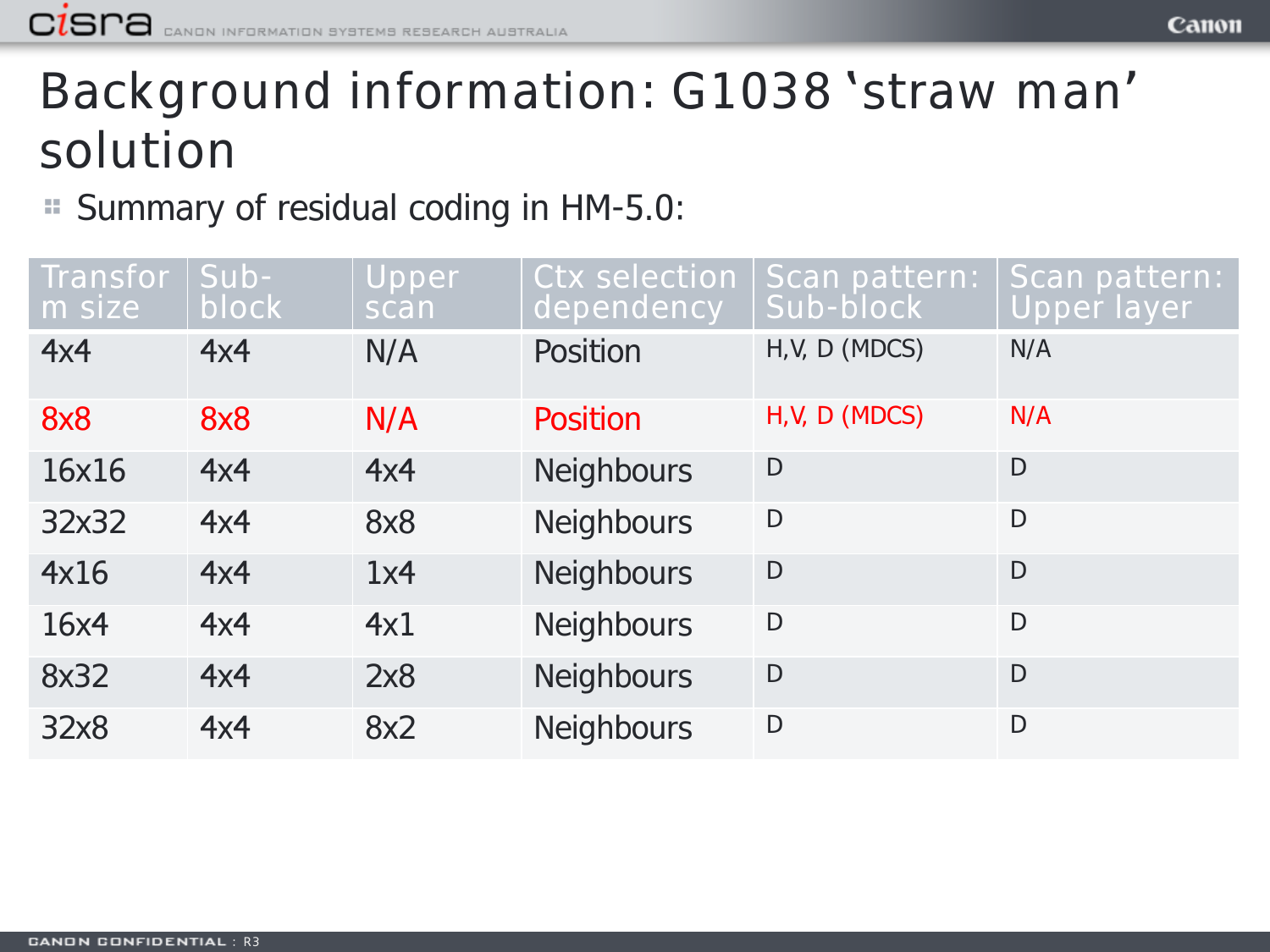

# Background information: G1038 ‘straw man’ solution
Summary of residual coding in HM-5.0:
| Transform size | Sub-block | Upper scan | Ctx selection dependency | Scan pattern: Sub-block | Scan pattern: Upper layer |
| --- | --- | --- | --- | --- | --- |
| 4x4 | 4x4 | N/A | Position | H,V, D (MDCS) | N/A |
| 8x8 | 8x8 | N/A | Position | H,V, D (MDCS) | N/A |
| 16x16 | 4x4 | 4x4 | Neighbours | D | D |
| 32x32 | 4x4 | 8x8 | Neighbours | D | D |
| 4x16 | 4x4 | 1x4 | Neighbours | D | D |
| 16x4 | 4x4 | 4x1 | Neighbours | D | D |
| 8x32 | 4x4 | 2x8 | Neighbours | D | D |
| 32x8 | 4x4 | 8x2 | Neighbours | D | D |